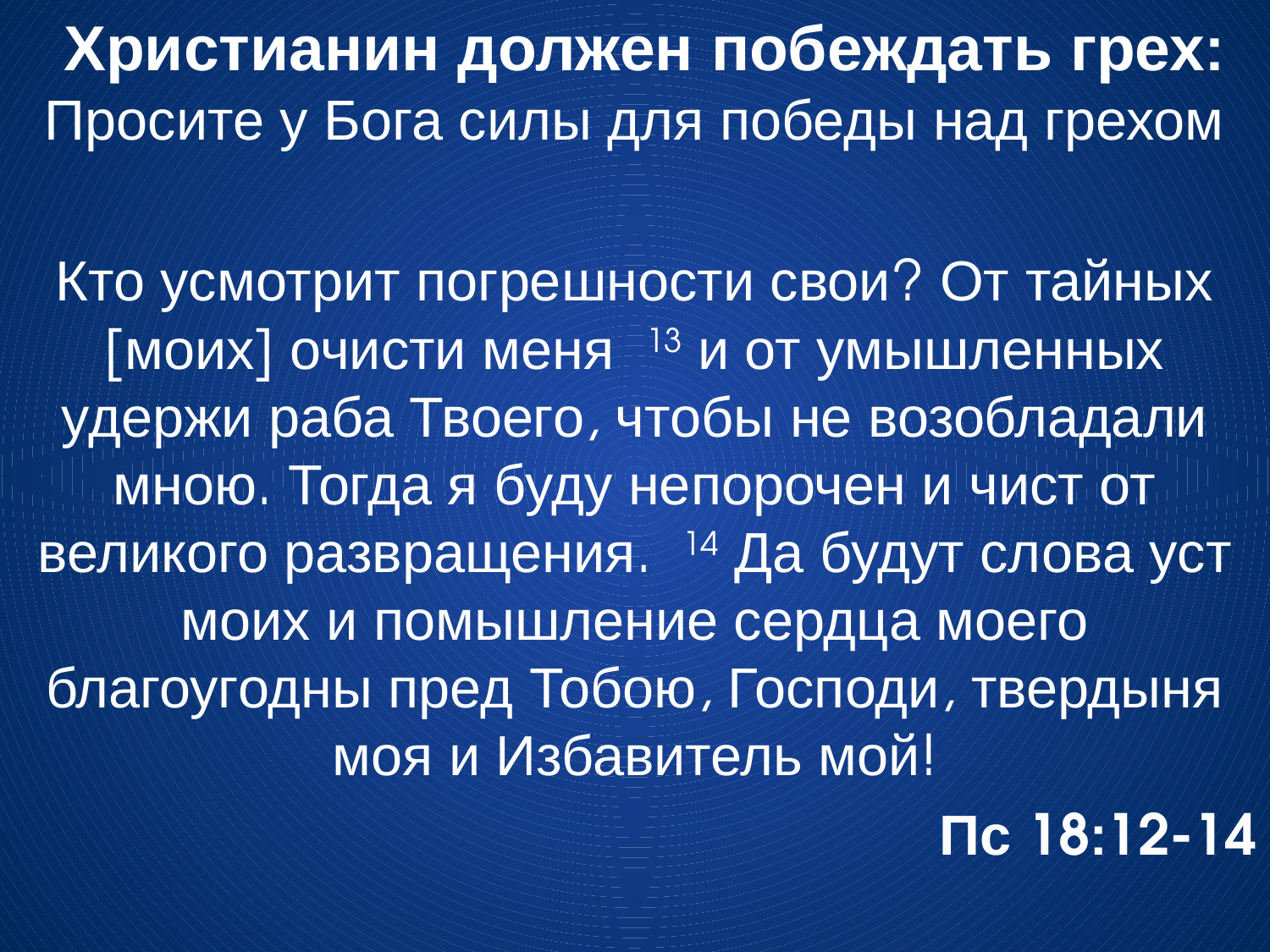

# Христианин должен побеждать грех: Просите у Бога силы для победы над грехом
Кто усмотрит погрешности свои? От тайных [моих] очисти меня  13 и от умышленных удержи раба Твоего, чтобы не возобладали мною. Тогда я буду непорочен и чист от великого развращения.  14 Да будут слова уст моих и помышление сердца моего благоугодны пред Тобою, Господи, твердыня моя и Избавитель мой!
Пс 18:12-14